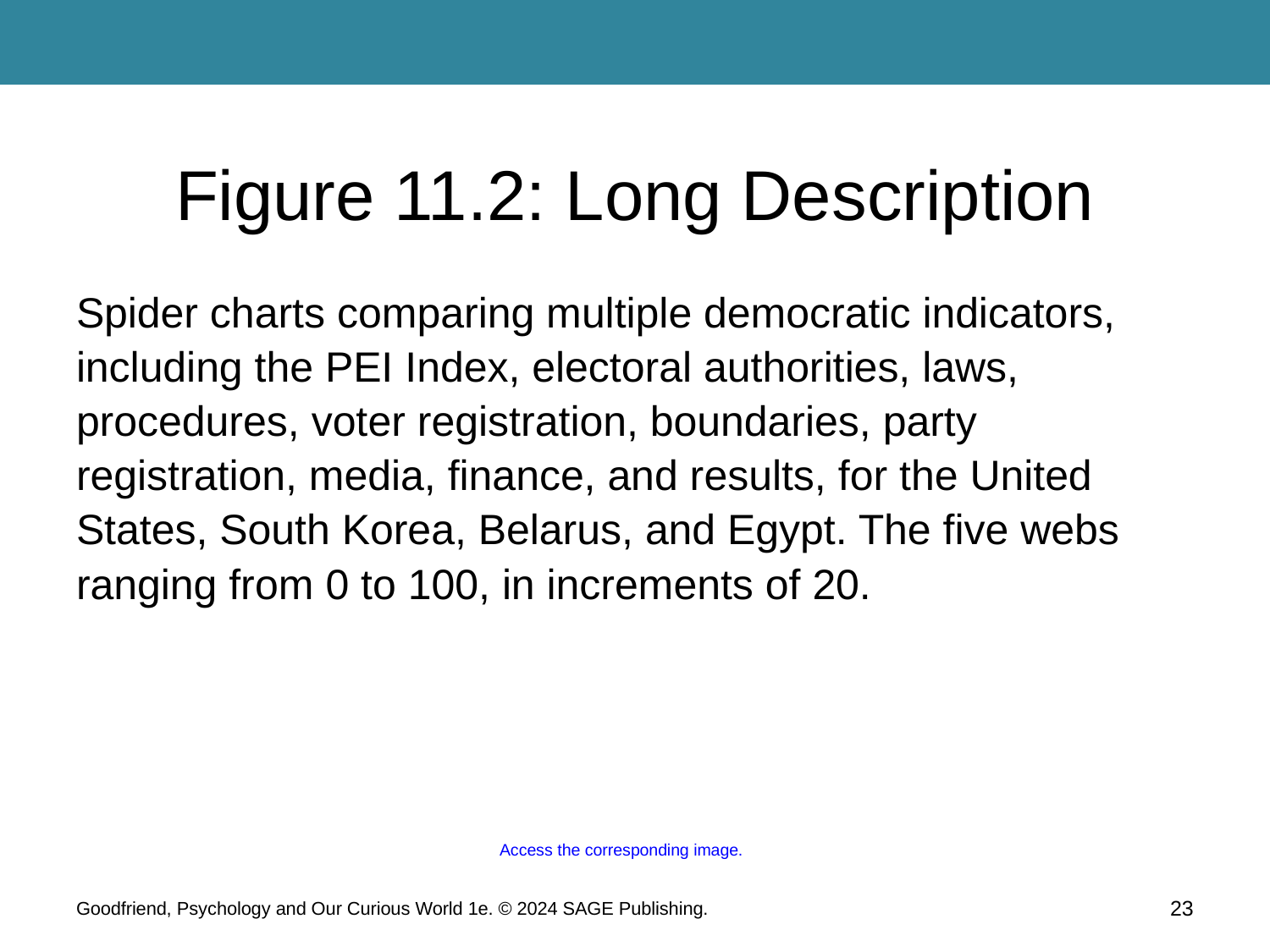

# Figure 11.2: Long Description
Spider charts comparing multiple democratic indicators, including the PEI Index, electoral authorities, laws, procedures, voter registration, boundaries, party registration, media, finance, and results, for the United States, South Korea, Belarus, and Egypt. The five webs ranging from 0 to 100, in increments of 20.
Access the corresponding image.
23
Goodfriend, Psychology and Our Curious World 1e. © 2024 SAGE Publishing.